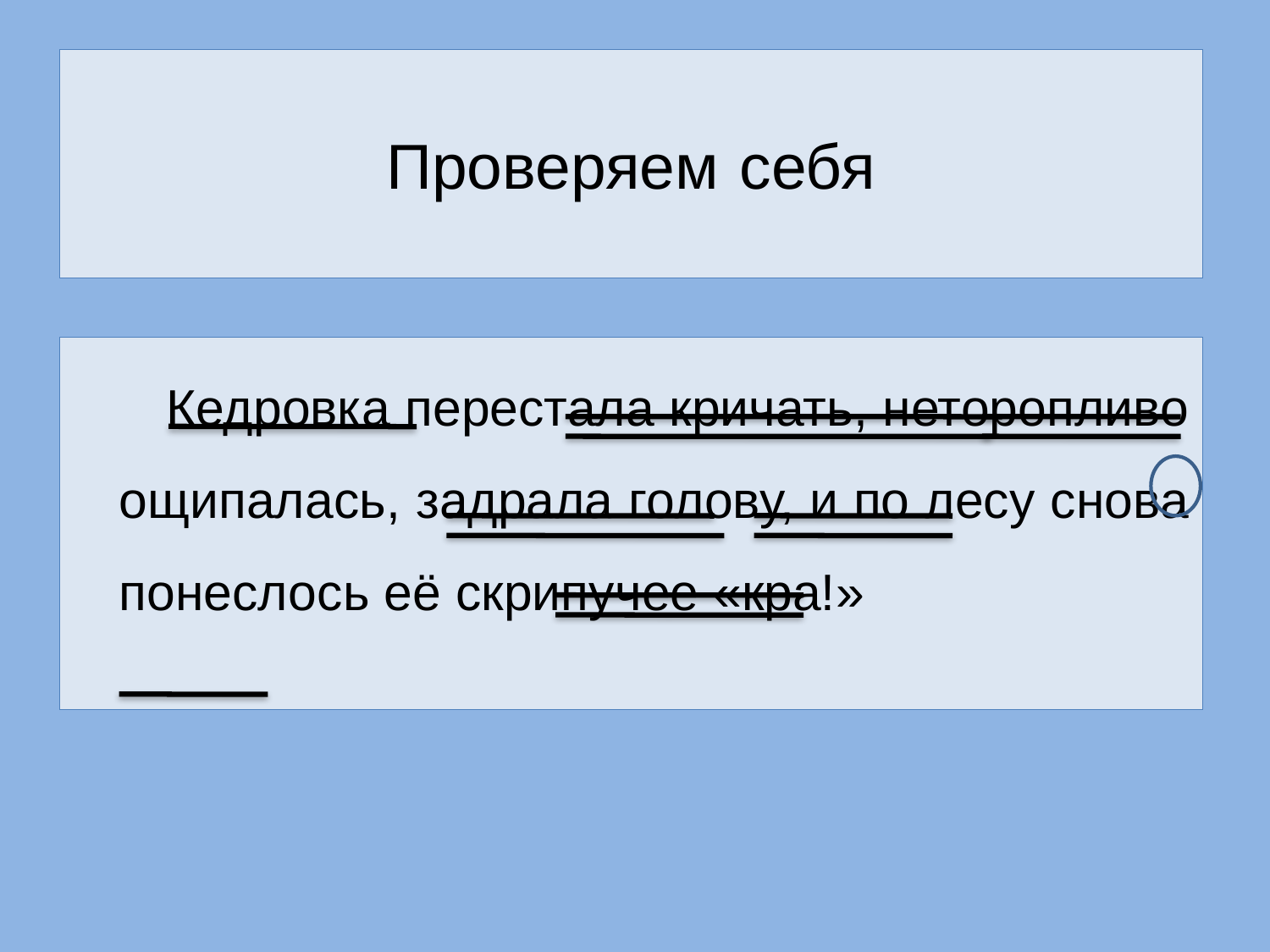

# Проверяем себя
Кедровка перестала кричать, неторопливо ощипалась, задрала голову, и по лесу снова понеслось её скрипучее «кра!»